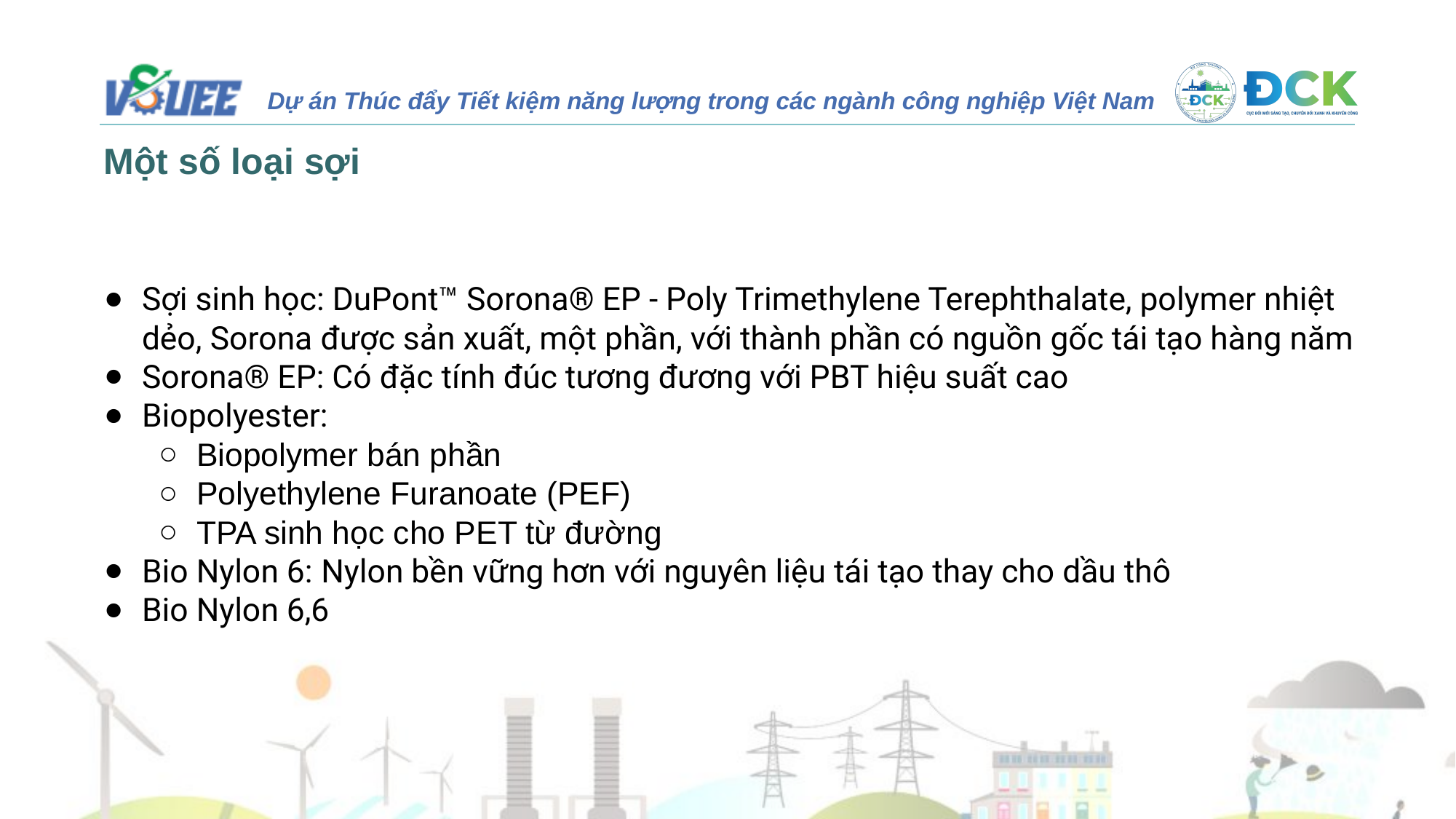

Một số loại sợi
Sợi sinh học: DuPont™ Sorona® EP - Poly Trimethylene Terephthalate, polymer nhiệt dẻo, Sorona được sản xuất, một phần, với thành phần có nguồn gốc tái tạo hàng năm
Sorona® EP: Có đặc tính đúc tương đương với PBT hiệu suất cao
Biopolyester:
Biopolymer bán phần
Polyethylene Furanoate (PEF)
TPA sinh học cho PET từ đường
Bio Nylon 6: Nylon bền vững hơn với nguyên liệu tái tạo thay cho dầu thô
Bio Nylon 6,6